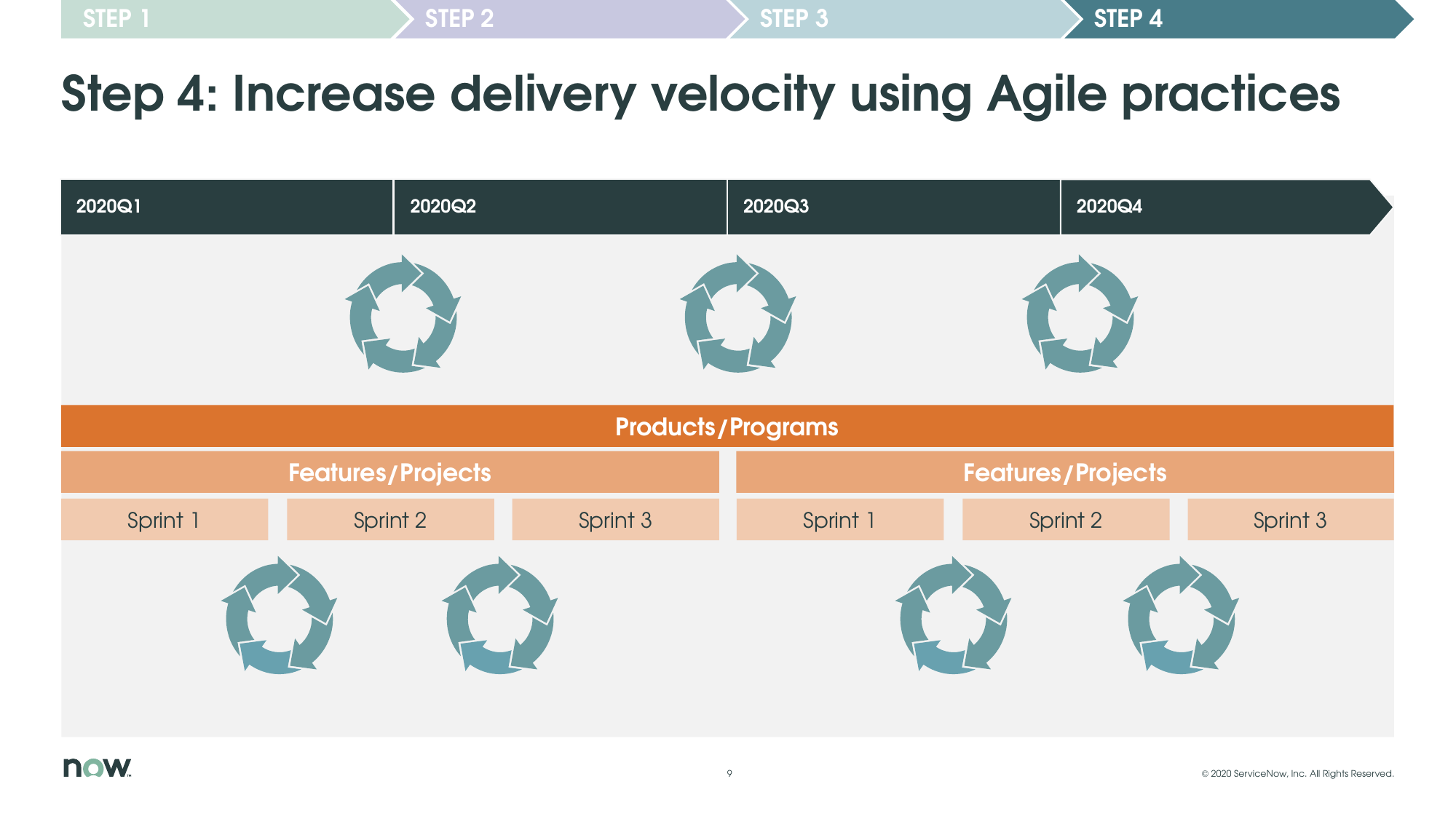

STEP 1
STEP 2
STEP 3
STEP 4
# Step 4: Increase delivery velocity using Agile practices
 2020Q1
 2020Q2
 2020Q3
 2020Q4

Products/Programs
Features/Projects
Features/Projects
Sprint 1
Sprint 2
Sprint 3
Sprint 1
Sprint 2
Sprint 3